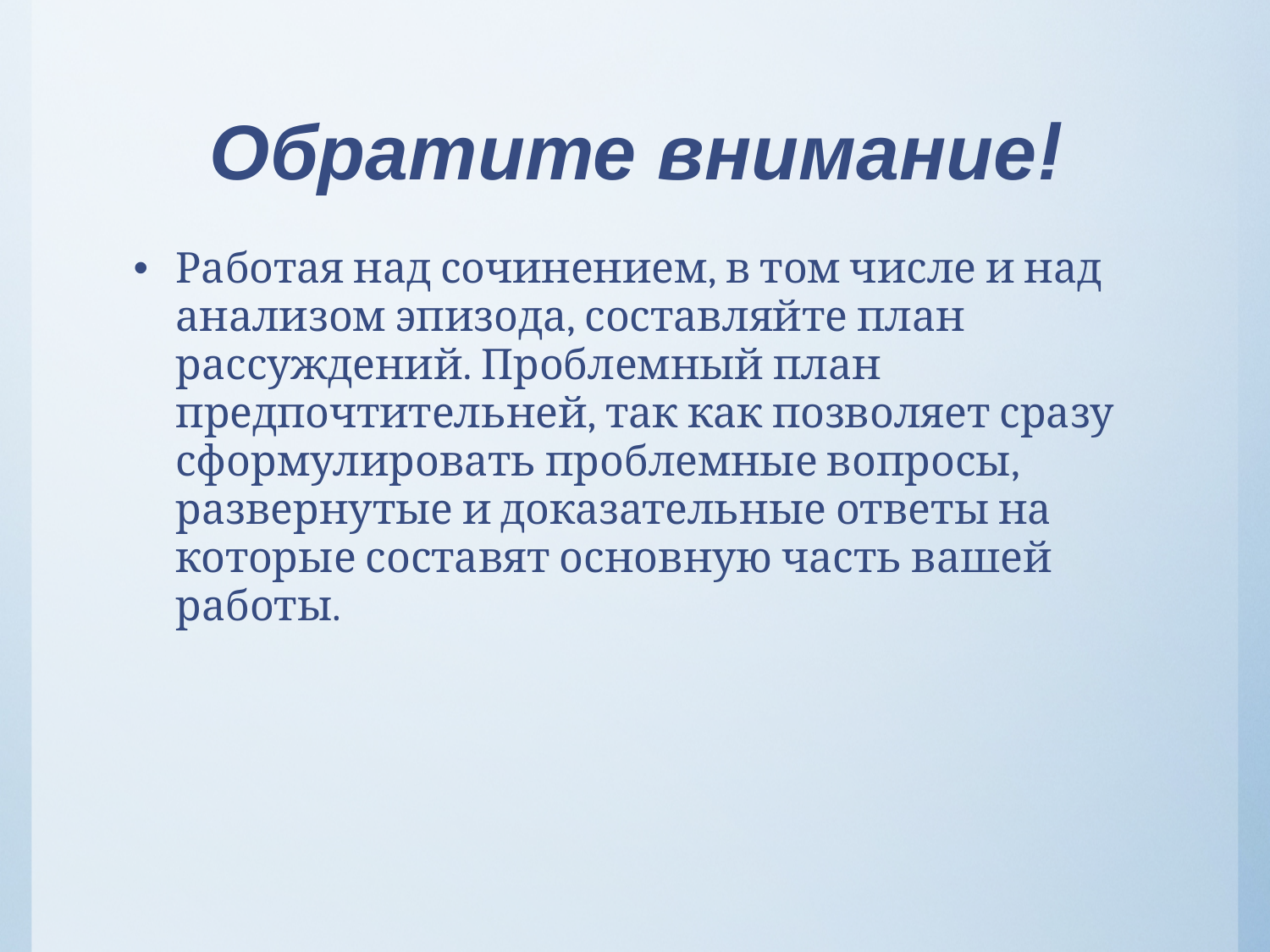

# Обратите внимание!
Работая над сочинением, в том числе и над анализом эпизода, составляйте план рассуждений. Проблемный план предпочтительней, так как позволяет сразу сформулировать проблемные вопросы, развернутые и доказательные ответы на которые составят основную часть вашей работы.